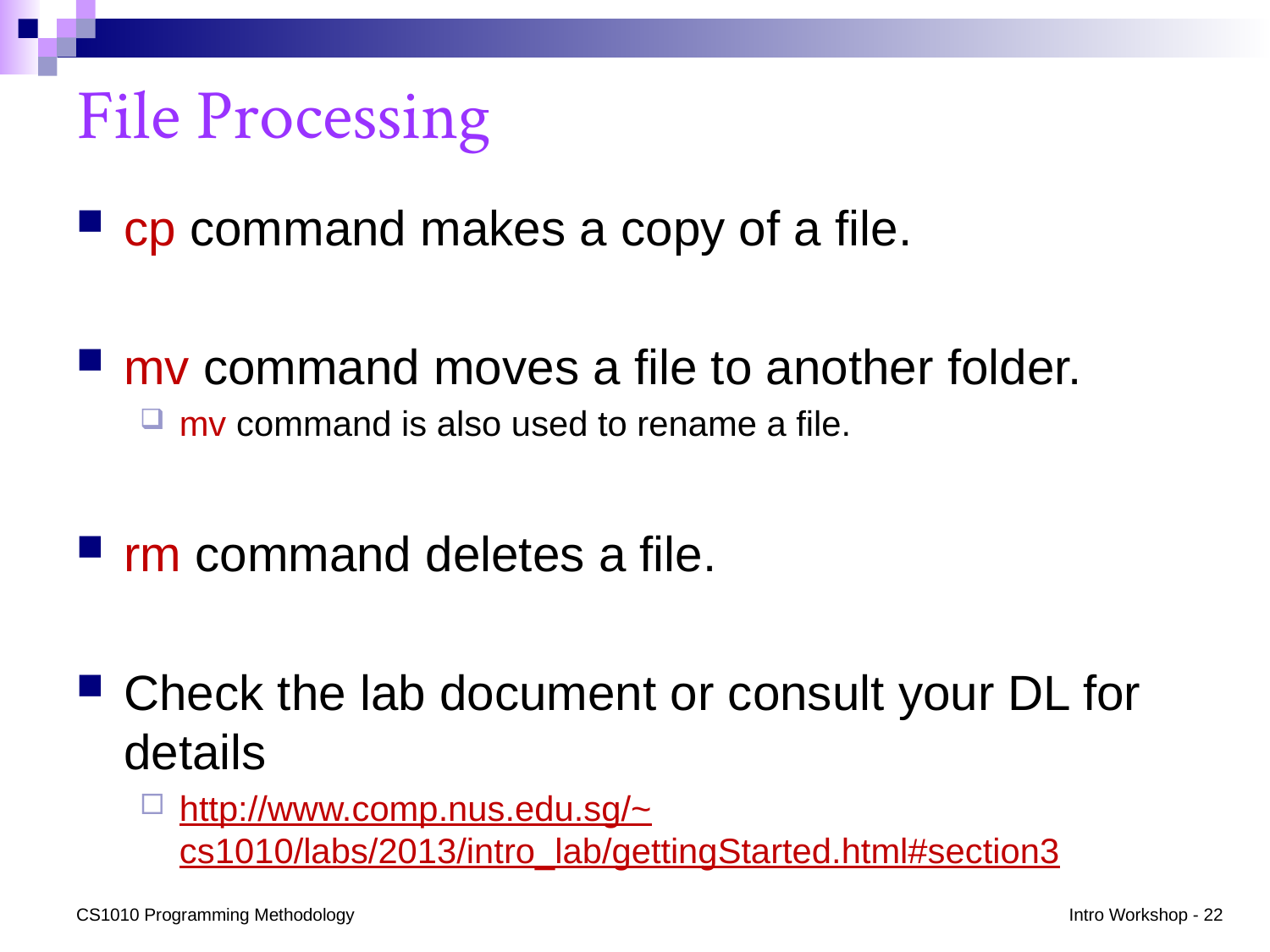

# File Processing
cp command makes a copy of a file.

mv command moves a file to another folder.
mv command is also used to rename a file.

rm command deletes a file.

Check the lab document or consult your DL for details
http://www.comp.nus.edu.sg/~cs1010/labs/2013/intro_lab/gettingStarted.html#section3
CS1010 Programming Methodology
Intro Workshop - 22